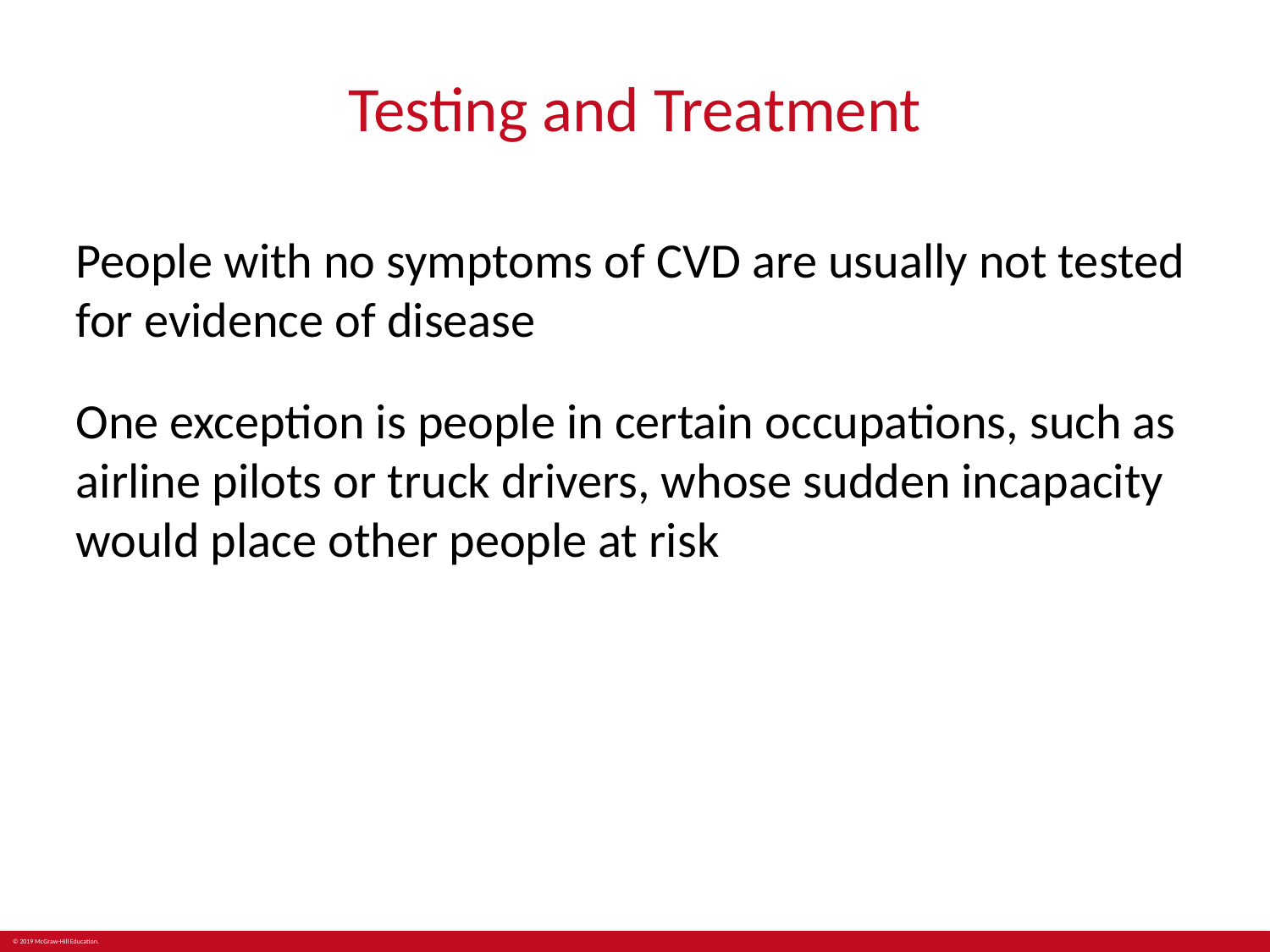

# Testing and Treatment
People with no symptoms of CVD are usually not tested for evidence of disease
One exception is people in certain occupations, such as airline pilots or truck drivers, whose sudden incapacity would place other people at risk